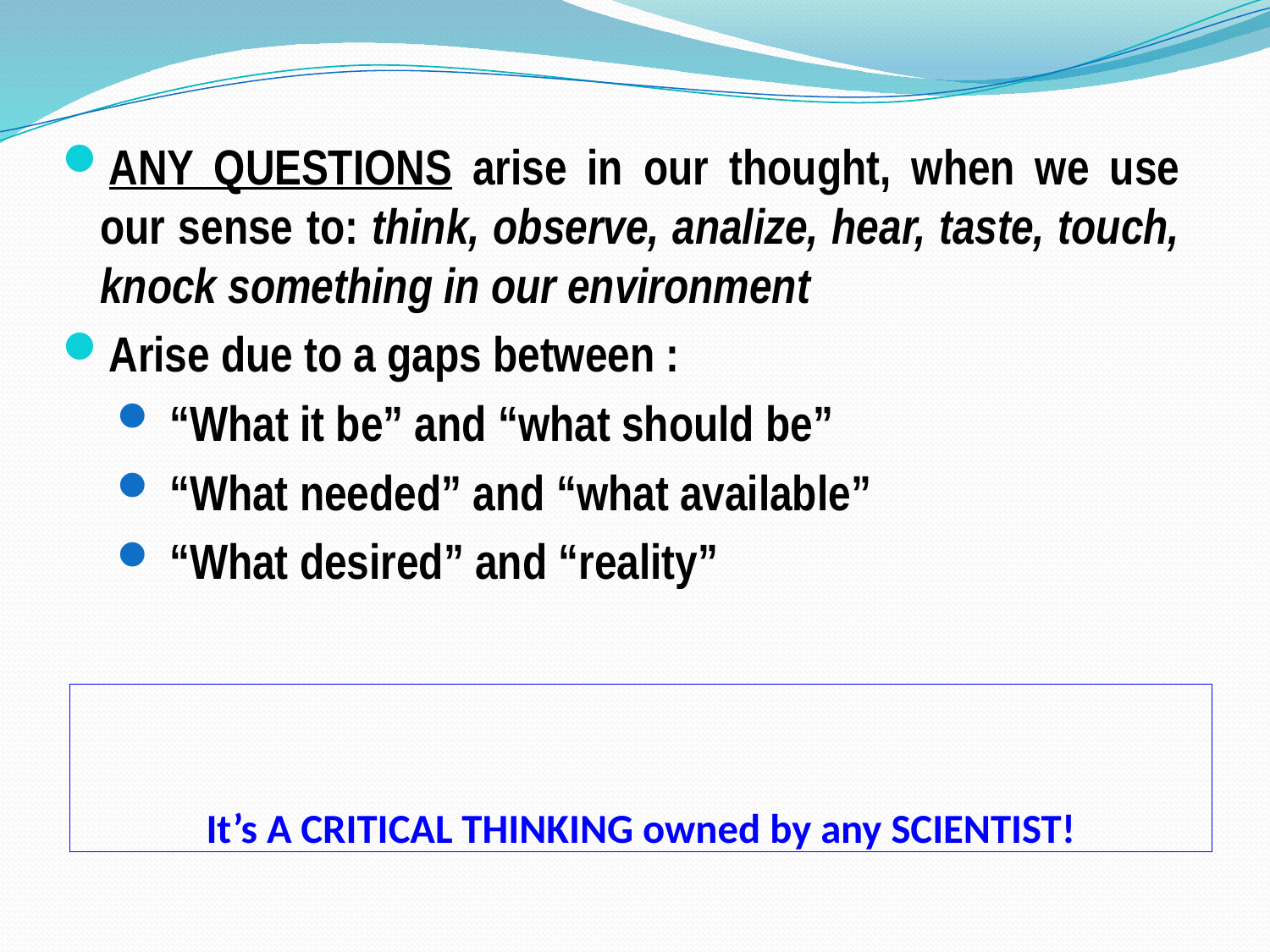

ANY QUESTIONS arise in our thought, when we use our sense to: think, observe, analize, hear, taste, touch, knock something in our environment
Arise due to a gaps between :
 “What it be” and “what should be”
 “What needed” and “what available”
 “What desired” and “reality”

# It’s A CRITICAL THINKING owned by any SCIENTIST!